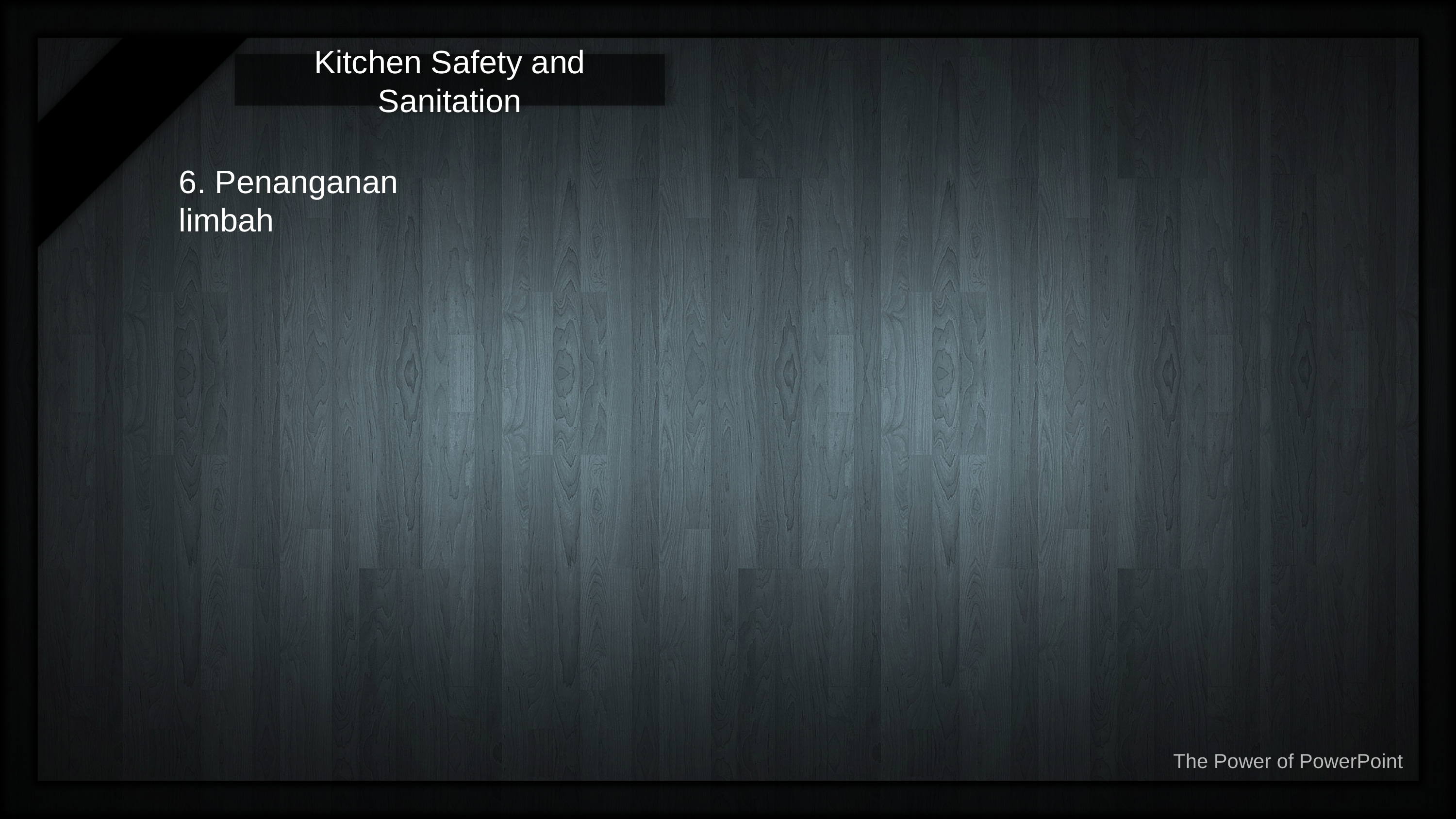

Kitchen Safety and Sanitation
6. Penanganan limbah